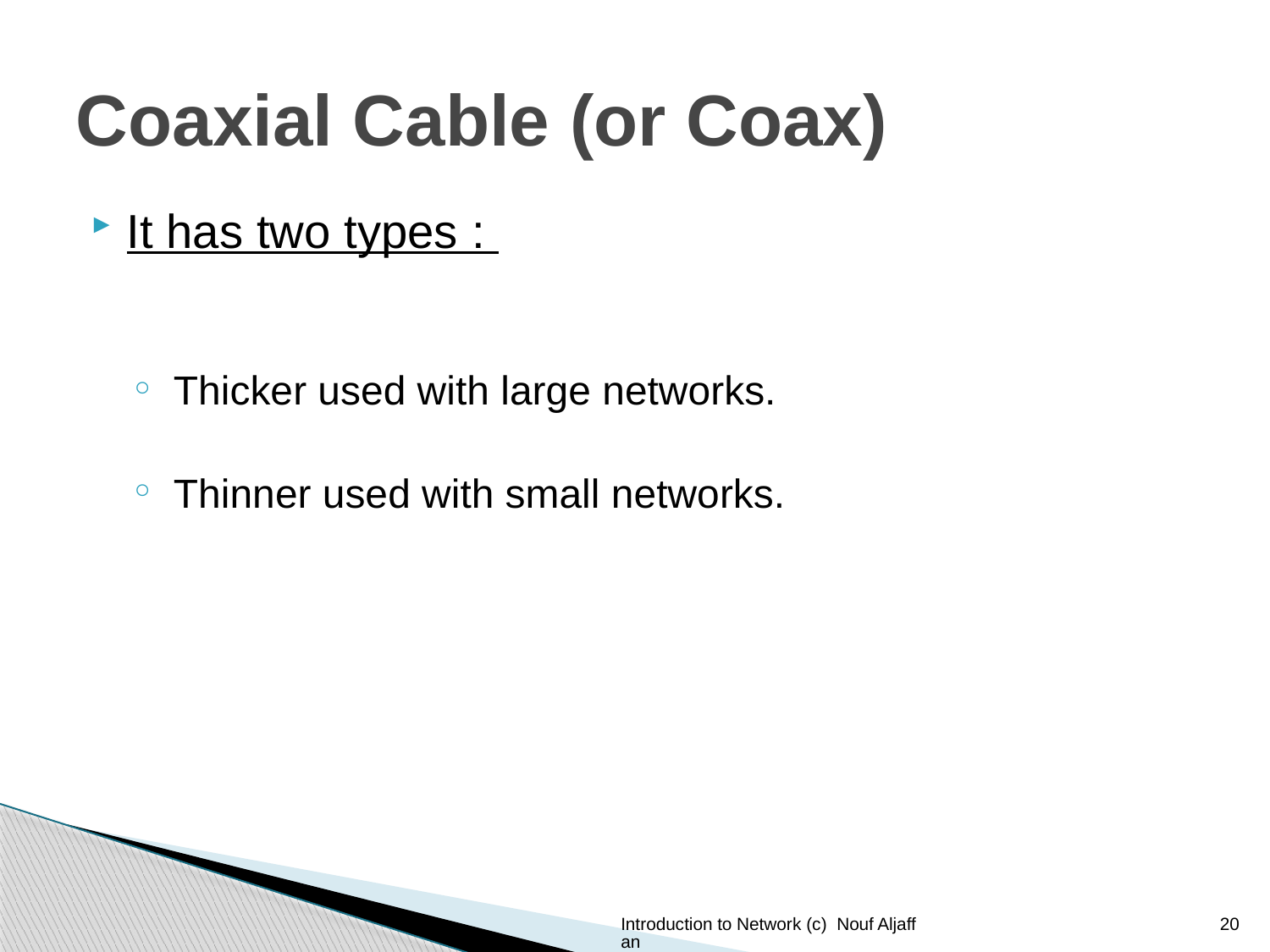

# Coaxial Cable (or Coax)
It has two types :

 Thicker used with large networks.
 Thinner used with small networks.

Introduction to Network (c)  Nouf Aljaffan
20